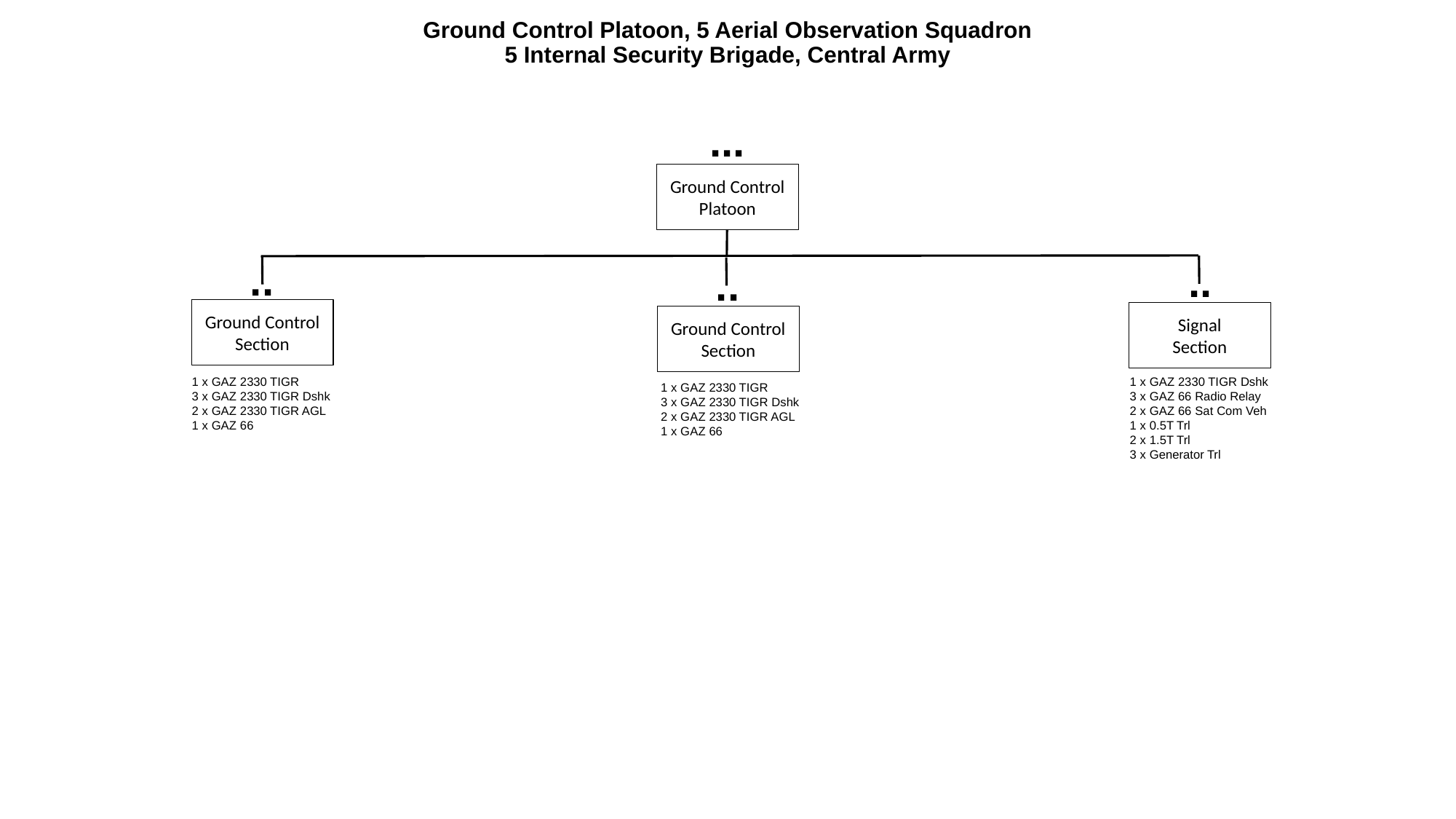

# Ground Control Platoon, 5 Aerial Observation Squadron 5 Internal Security Brigade, Central Army
...
Ground Control Platoon
..
..
..
Ground Control
Section
Signal
Section
Ground Control Section
1 x GAZ 2330 TIGR
3 x GAZ 2330 TIGR Dshk
2 x GAZ 2330 TIGR AGL
1 x GAZ 66
1 x GAZ 2330 TIGR Dshk
3 x GAZ 66 Radio Relay
2 x GAZ 66 Sat Com Veh
1 x 0.5T Trl
2 x 1.5T Trl
3 x Generator Trl
1 x GAZ 2330 TIGR
3 x GAZ 2330 TIGR Dshk
2 x GAZ 2330 TIGR AGL
1 x GAZ 66